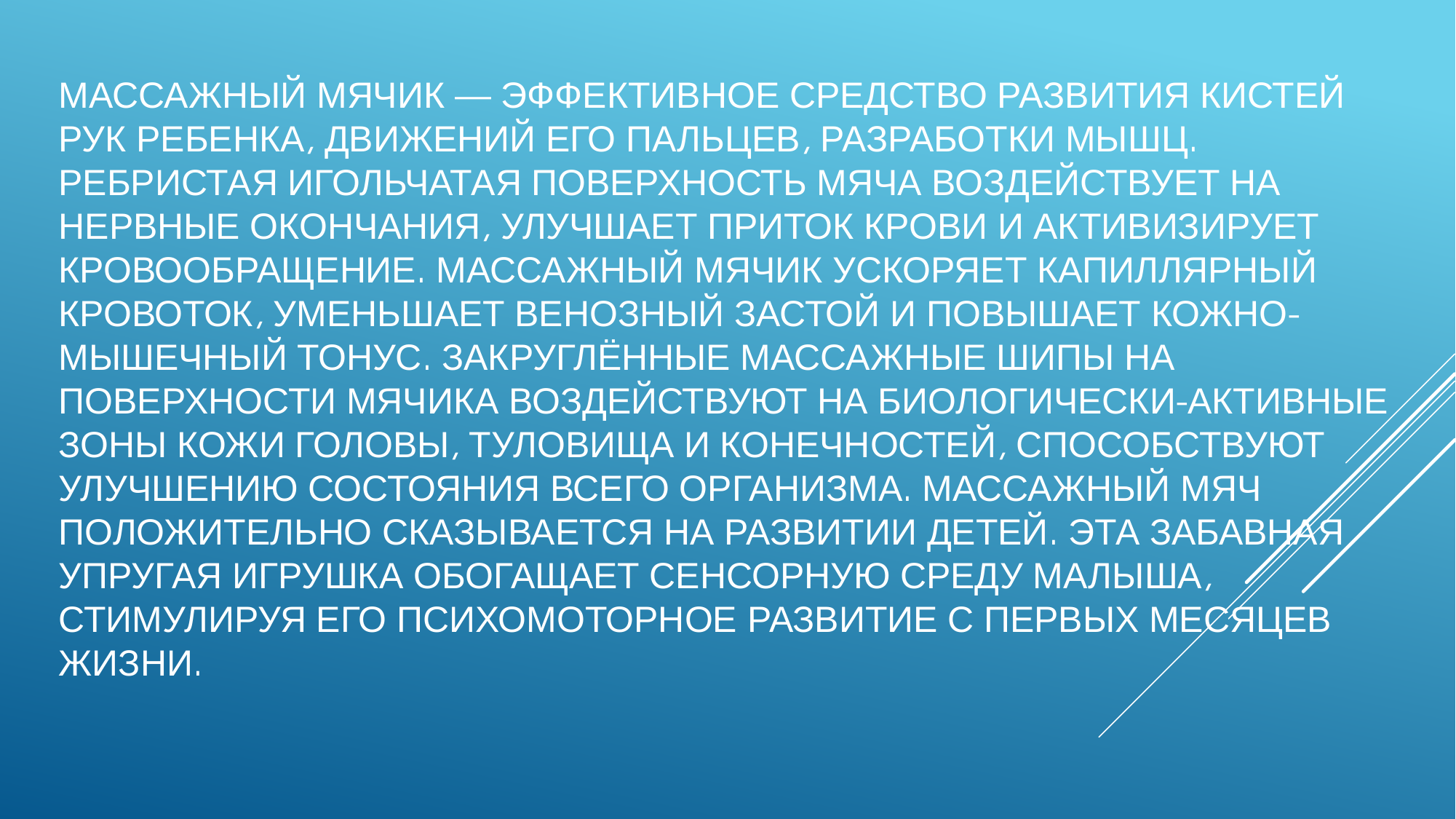

# Массажный мячик — эффективное средство развития кистей рук ребенка, движений его пальцев, разработки мышц. Ребристая игольчатая поверхность мяча воздействует на нервные окончания, улучшает приток крови и активизирует кровообращение. Массажный мячик ускоряет капиллярный кровоток, уменьшает венозный застой и повышает кожно-мышечный тонус. Закруглённые массажные шипы на поверхности мячика воздействуют на биологически-активные зоны кожи головы, туловища и конечностей, способствуют улучшению состояния всего организма. Массажный мяч положительно сказывается на развитии детей. Эта забавная упругая игрушка обогащает сенсорную среду малыша, стимулируя его психомоторное развитие с первых месяцев жизни.